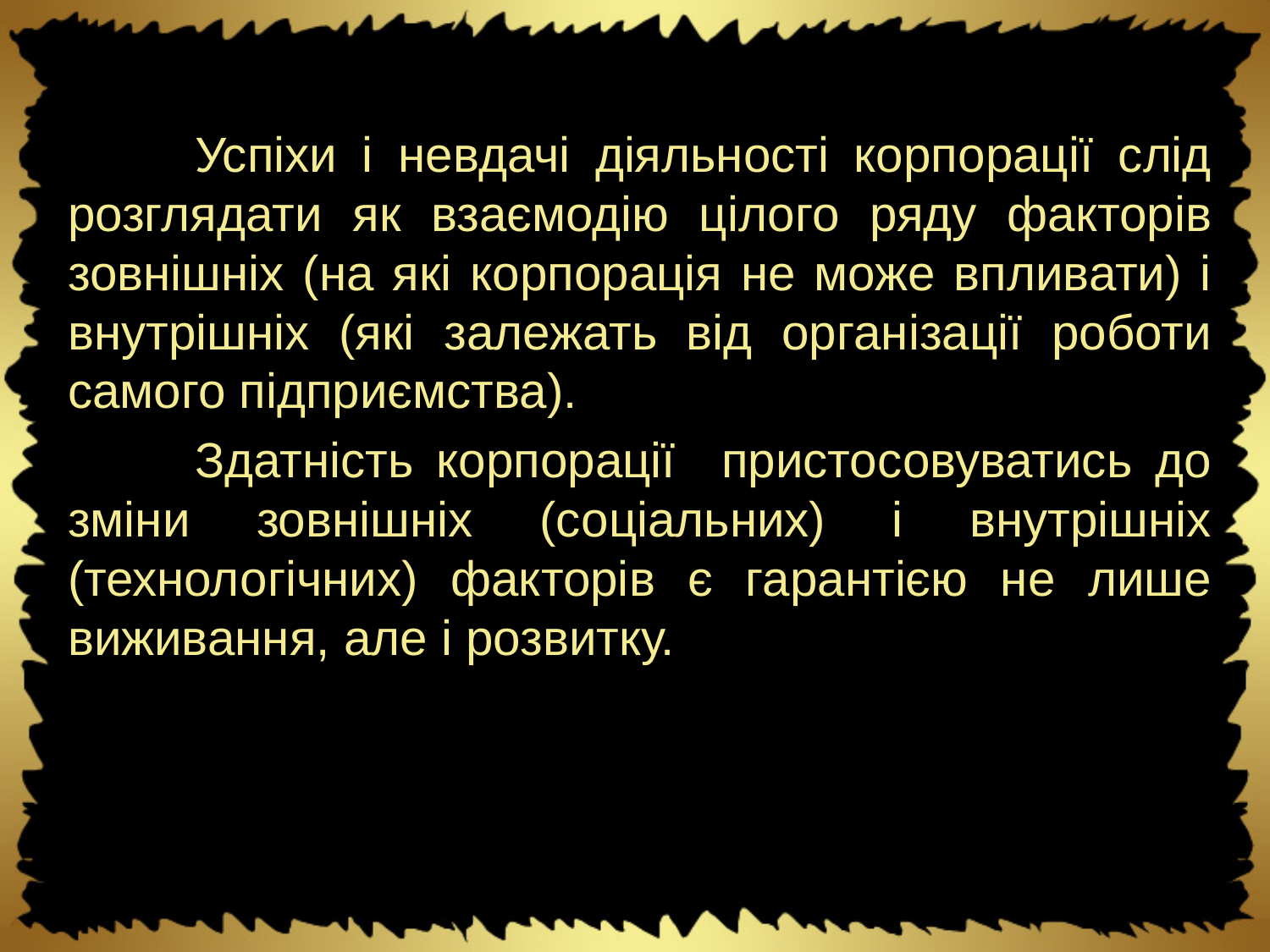

Успіхи і невдачі діяльності корпорації слід розглядати як взаємодію цілого ряду факторів зовнішніх (на які корпорація не може впливати) і внутрішніх (які залежать від організації роботи самого підприємства).
	Здатність корпорації  пристосовуватись до зміни зовнішніх (соціальних) і внутрішніх (технологічних) факторів є гарантією не лише виживання, але і розвитку.